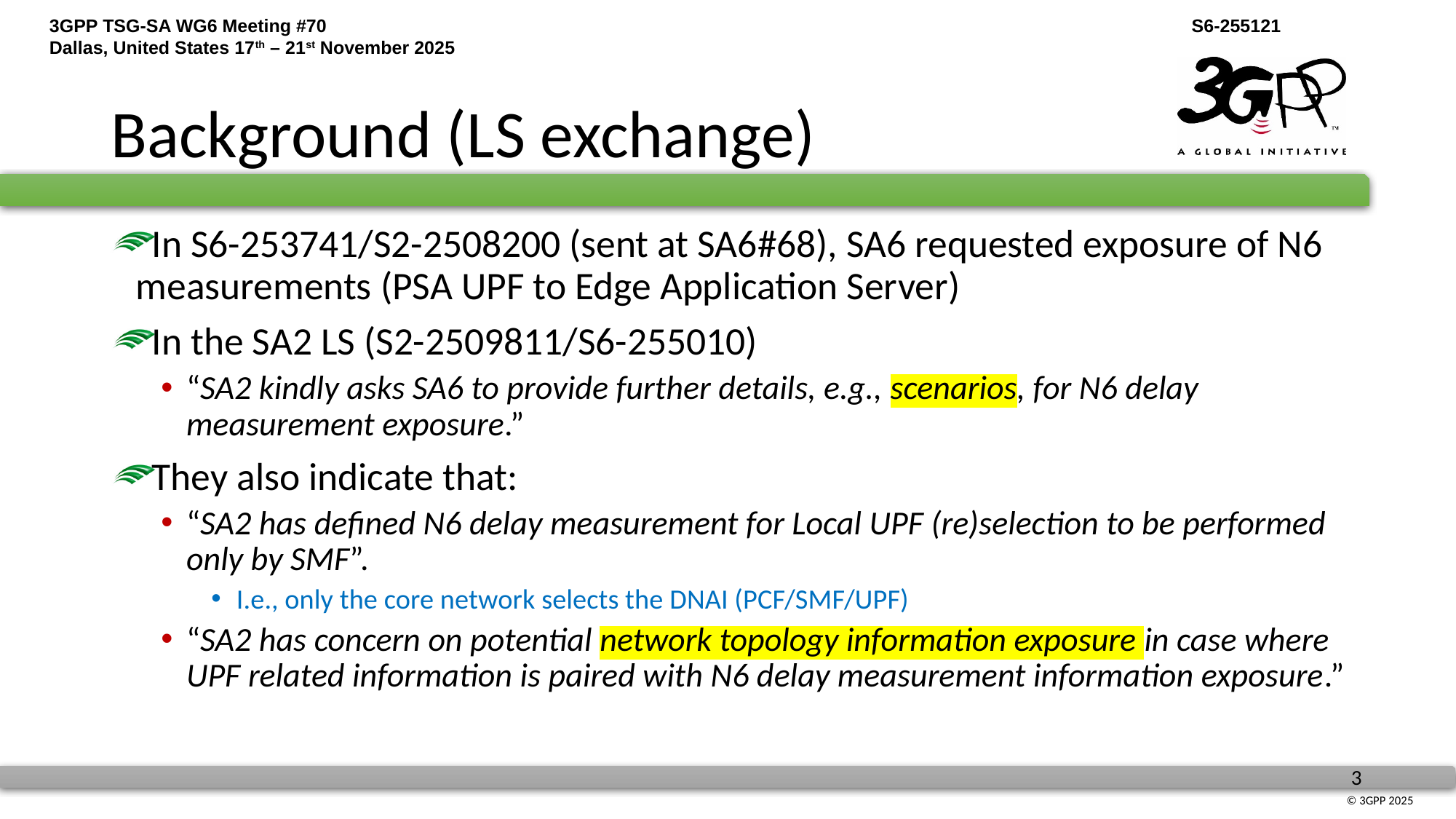

# Background (LS exchange)
In S6-253741/S2-2508200 (sent at SA6#68), SA6 requested exposure of N6 measurements (PSA UPF to Edge Application Server)
In the SA2 LS (S2-2509811/S6-255010)
“SA2 kindly asks SA6 to provide further details, e.g., scenarios, for N6 delay measurement exposure.”
They also indicate that:
“SA2 has defined N6 delay measurement for Local UPF (re)selection to be performed only by SMF”.
I.e., only the core network selects the DNAI (PCF/SMF/UPF)
“SA2 has concern on potential network topology information exposure in case where UPF related information is paired with N6 delay measurement information exposure.”